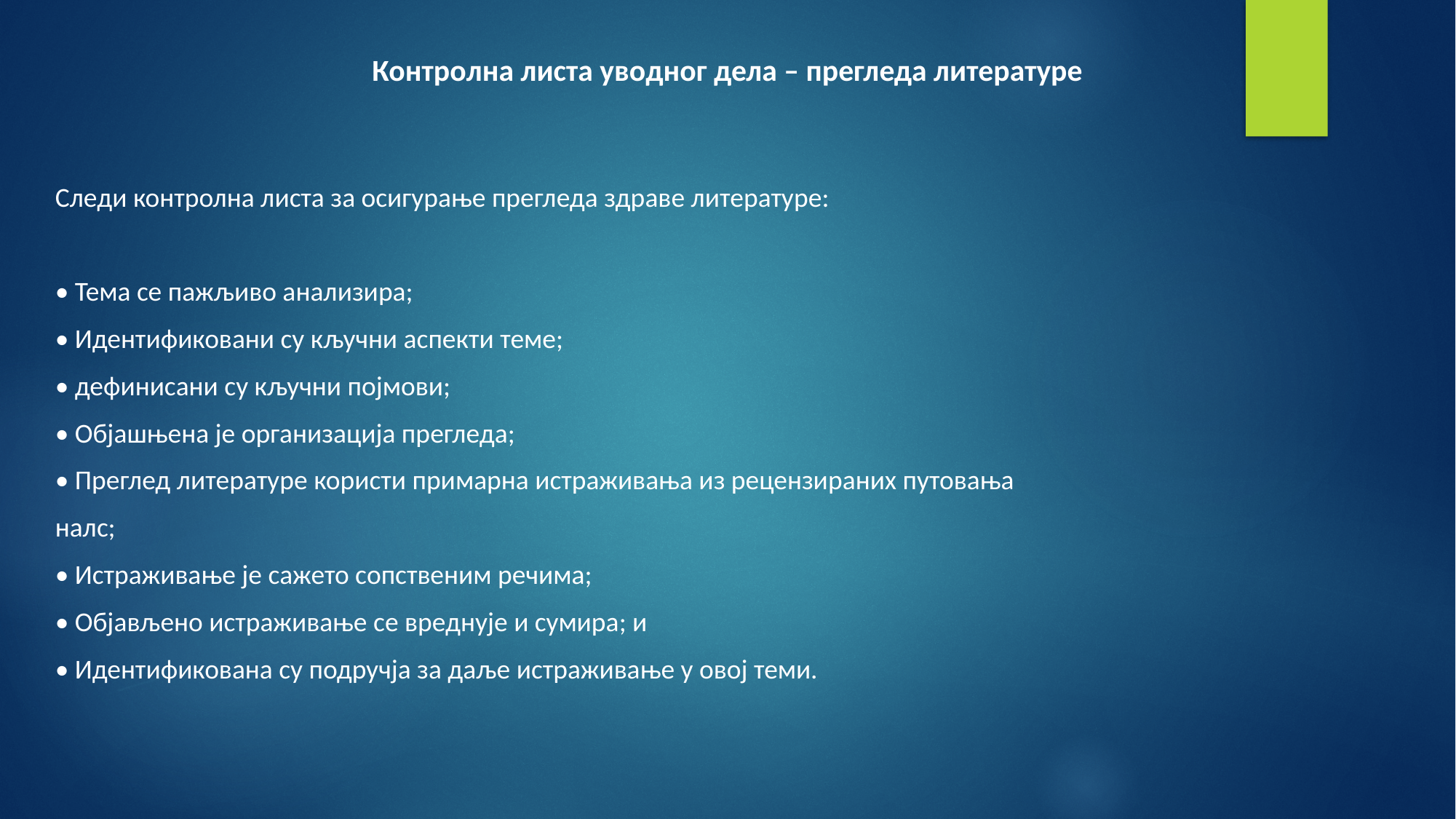

Контролна листа уводног дела – прегледа литературе
Следи контролна листа за осигурање прегледа здраве литературе:

• Тема се пажљиво анализира;
• Идентификовани су кључни аспекти теме;
• дефинисани су кључни појмови;
• Објашњена је организација прегледа;
• Преглед литературе користи примарна истраживања из рецензираних путовања
налс;
• Истраживање је сажето сопственим речима;
• Објављено истраживање се вреднује и сумира; и
• Идентификована су подручја за даље истраживање у овој теми.